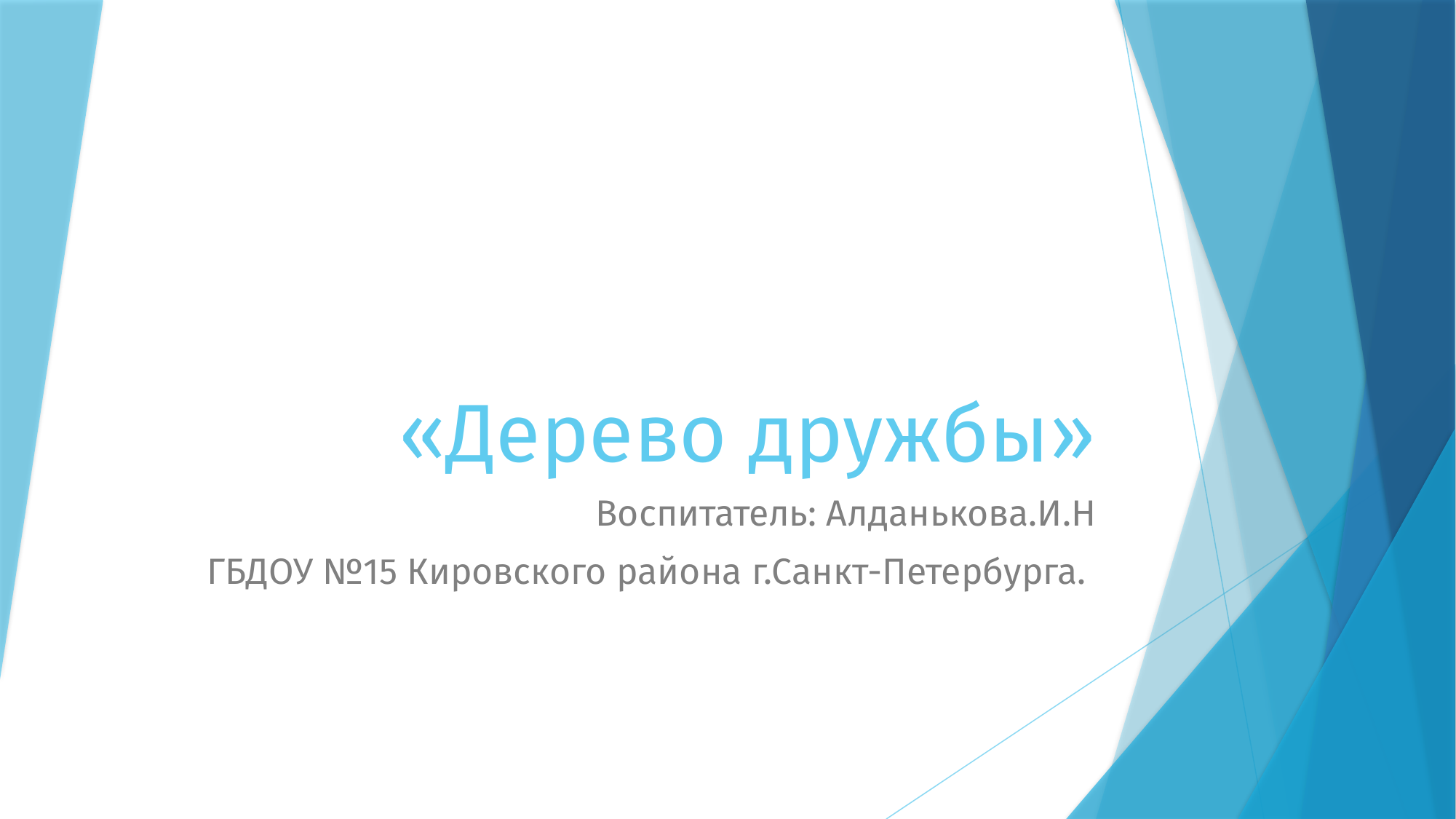

# «Дерево дружбы»
Воспитатель: Алданькова.И.Н
ГБДОУ №15 Кировского района г.Санкт-Петербурга.